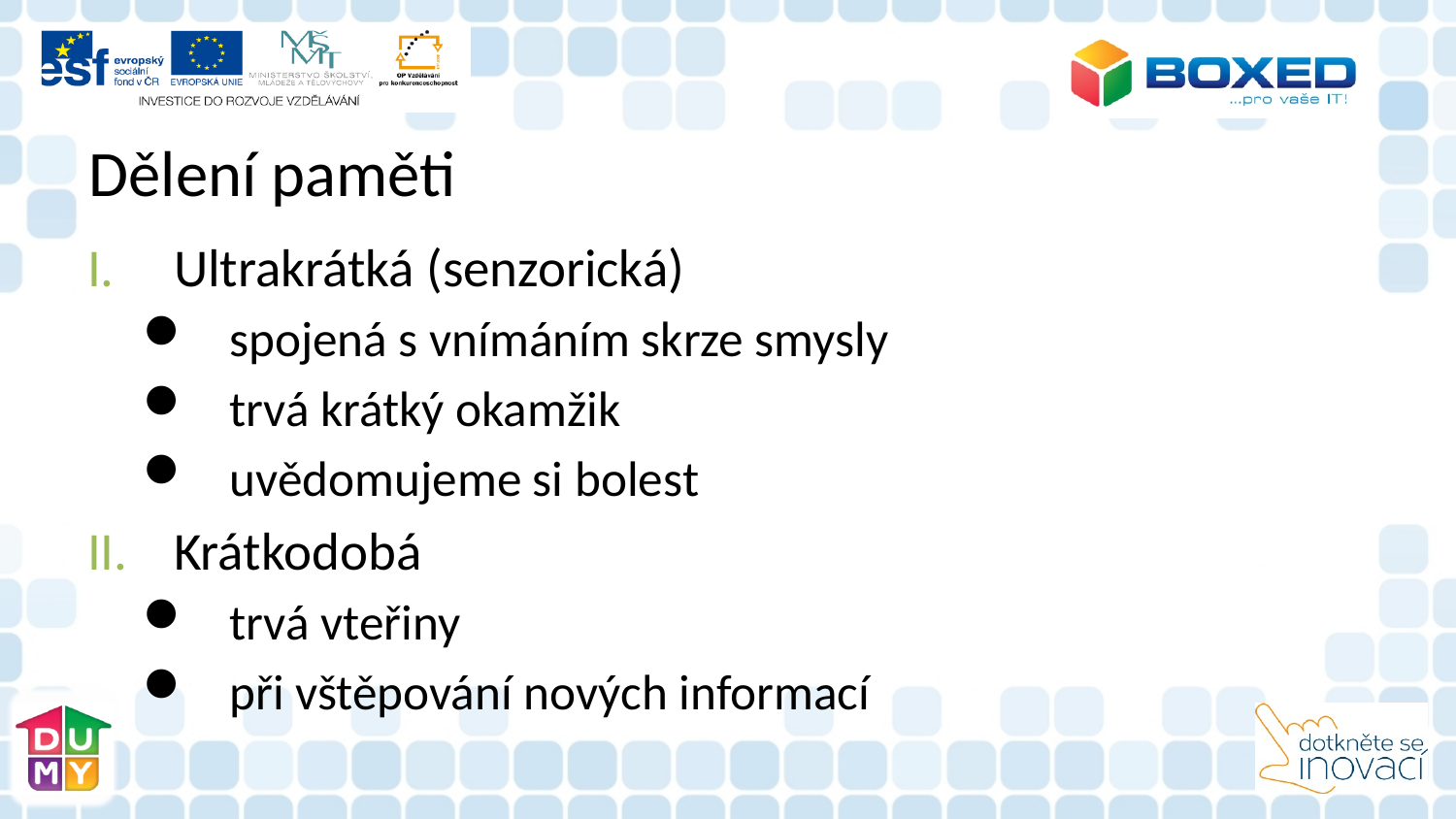

# Dělení paměti
Ultrakrátká (senzorická)
spojená s vnímáním skrze smysly
trvá krátký okamžik
uvědomujeme si bolest
Krátkodobá
trvá vteřiny
při vštěpování nových informací